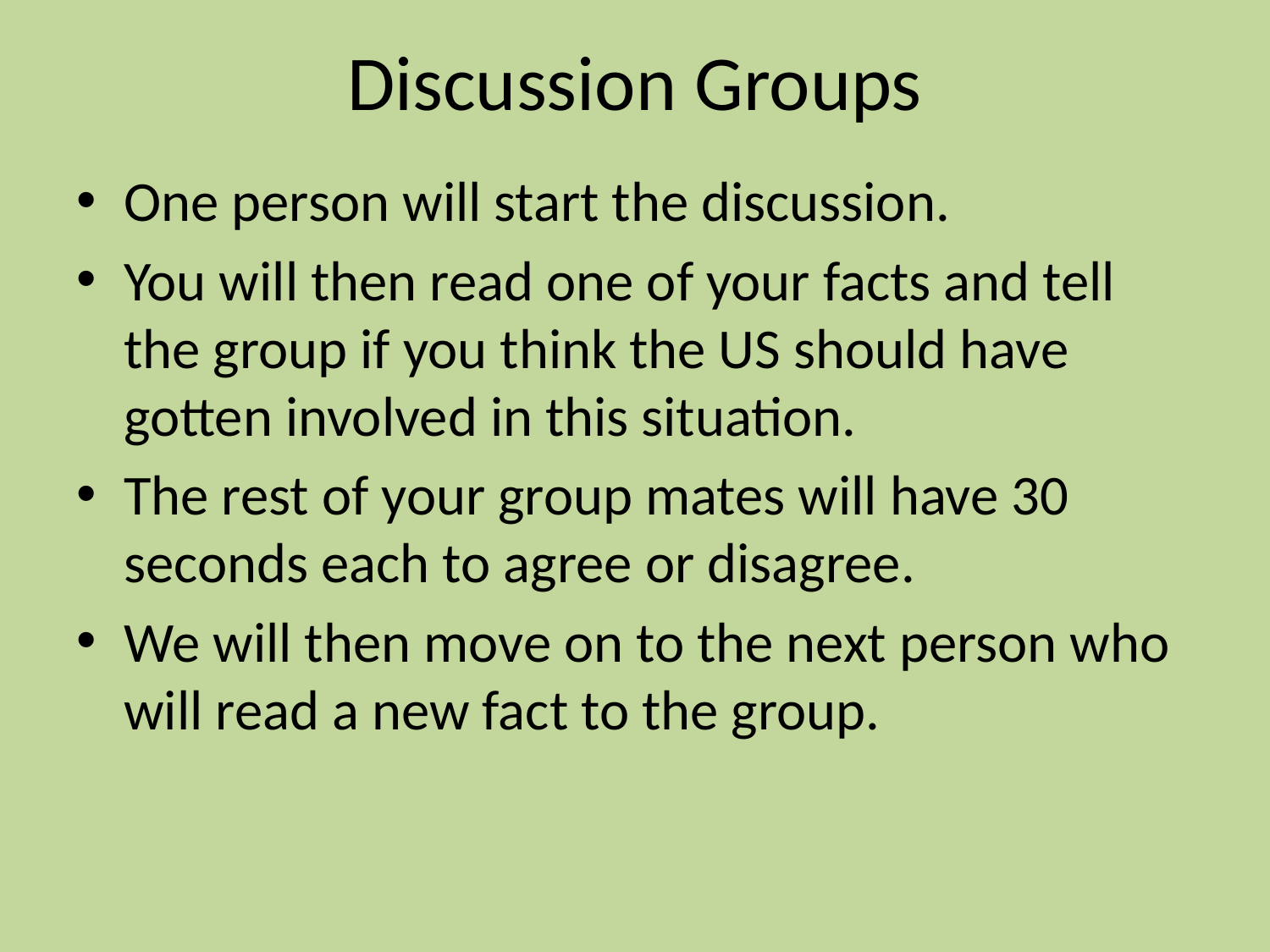

# Discussion Groups
One person will start the discussion.
You will then read one of your facts and tell the group if you think the US should have gotten involved in this situation.
The rest of your group mates will have 30 seconds each to agree or disagree.
We will then move on to the next person who will read a new fact to the group.